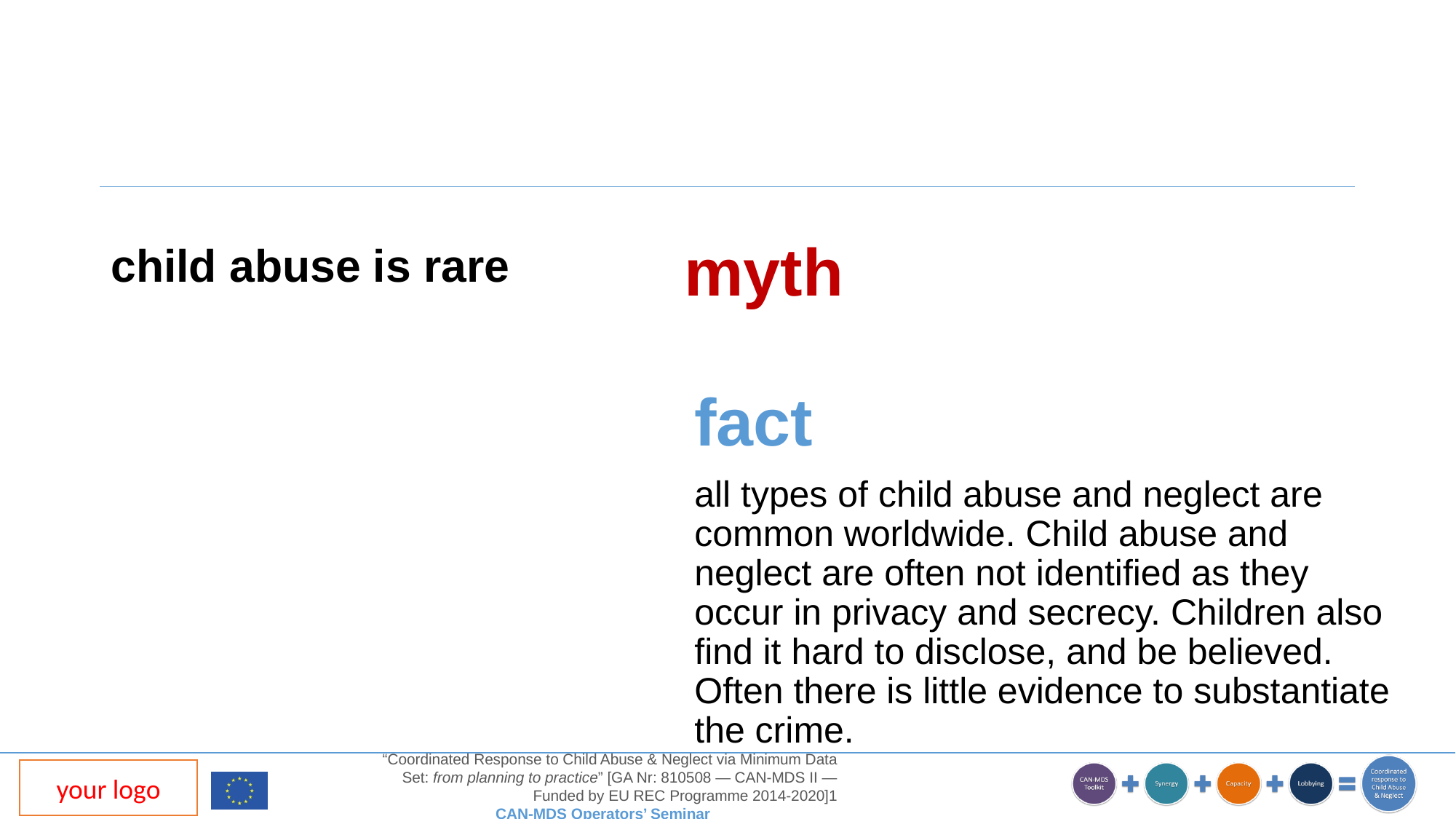

myth
child abuse is rare
fact
all types of child abuse and neglect are common worldwide. Child abuse and neglect are often not identified as they occur in privacy and secrecy. Children also find it hard to disclose, and be believed. Often there is little evidence to substantiate the crime.